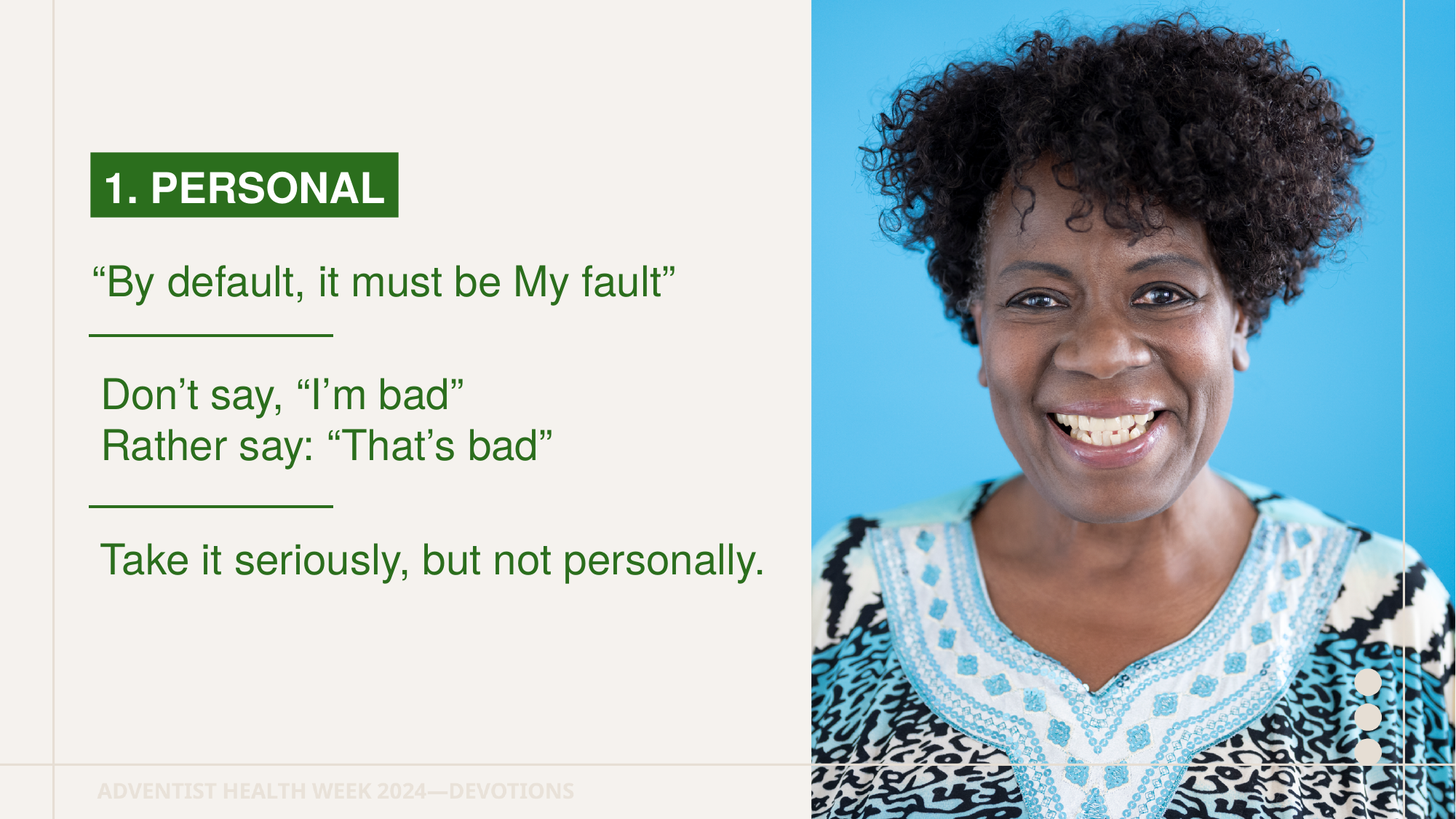

1. PERSONAL
“By default, it must be My fault”
Don’t say, “I’m bad”
Rather say: “That’s bad”
Take it seriously, but not personally.